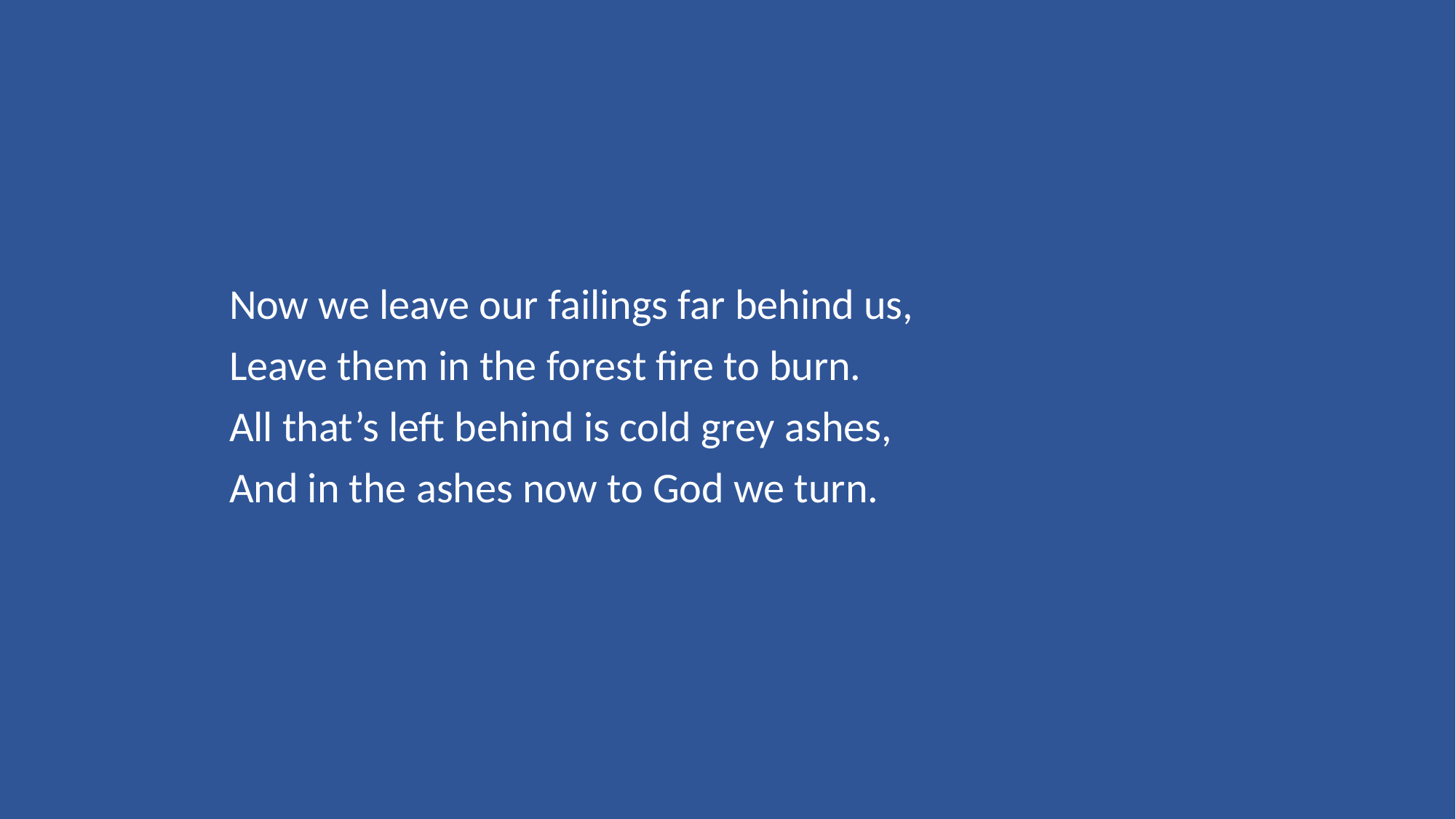

Now we leave our failings far behind us,
Leave them in the forest fire to burn.
All that’s left behind is cold grey ashes,
And in the ashes now to God we turn.